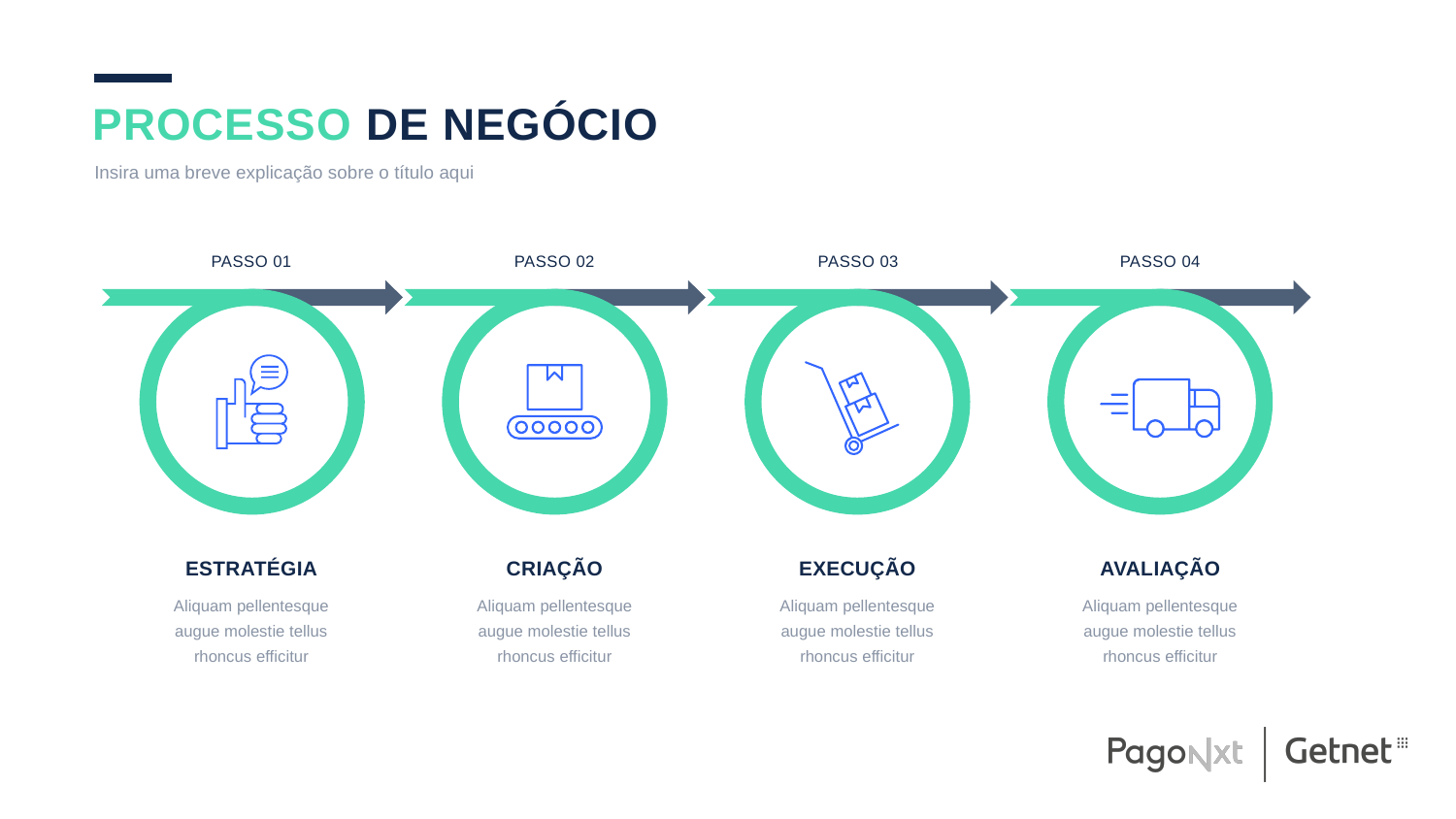

Processo de negócio
Insira uma breve explicação sobre o título aqui
PASSO 01
PASSO 02
PASSO 03
PASSO 04

ESTRATÉGIA
CRIAÇÃO
EXECUÇÃO
AVALIAÇÃO
Aliquam pellentesque augue molestie tellus rhoncus efficitur
Aliquam pellentesque augue molestie tellus rhoncus efficitur
Aliquam pellentesque augue molestie tellus rhoncus efficitur
Aliquam pellentesque augue molestie tellus rhoncus efficitur